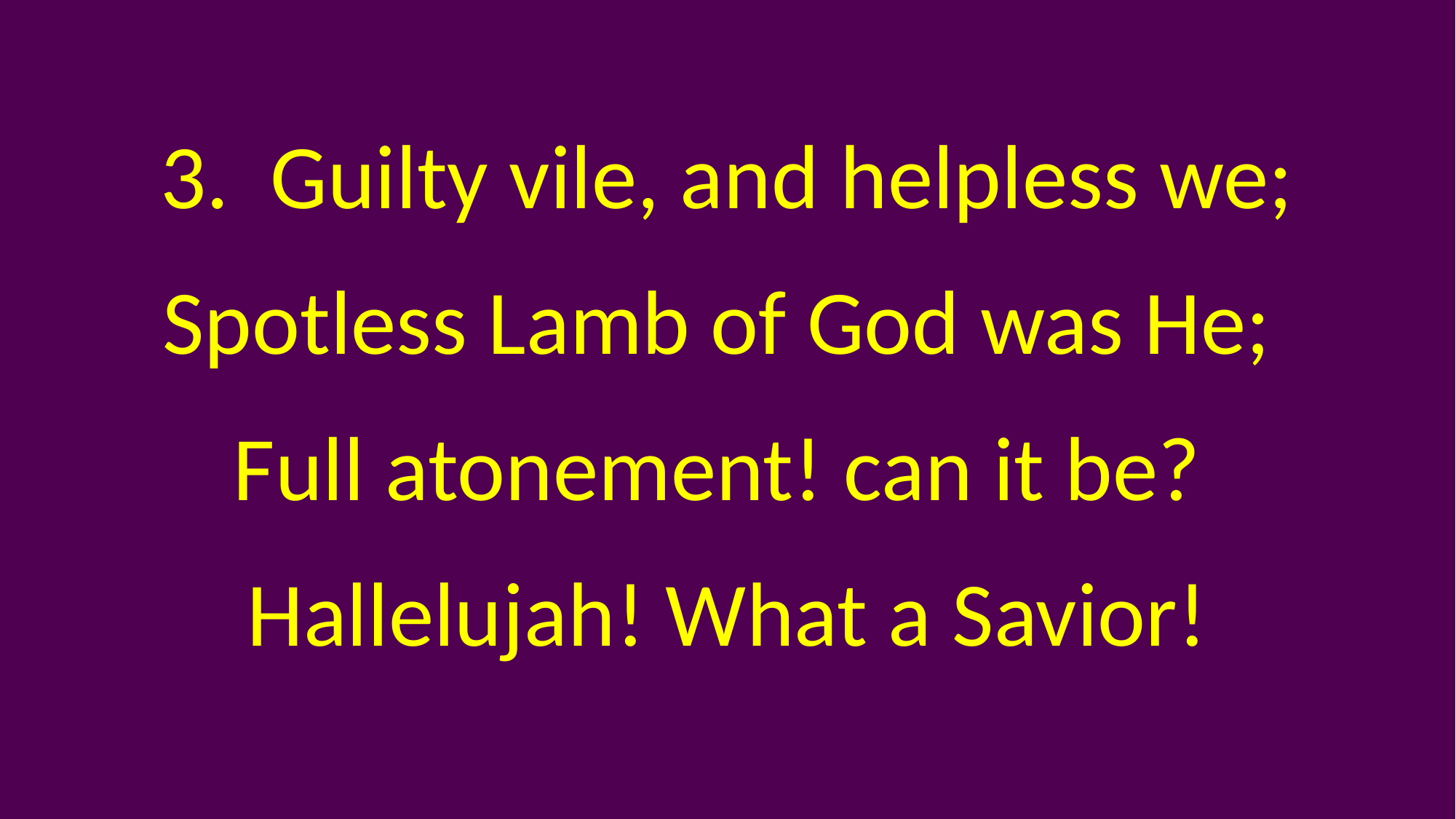

3.  Guilty vile, and helpless we;
Spotless Lamb of God was He;
Full atonement! can it be?
Hallelujah! What a Savior!